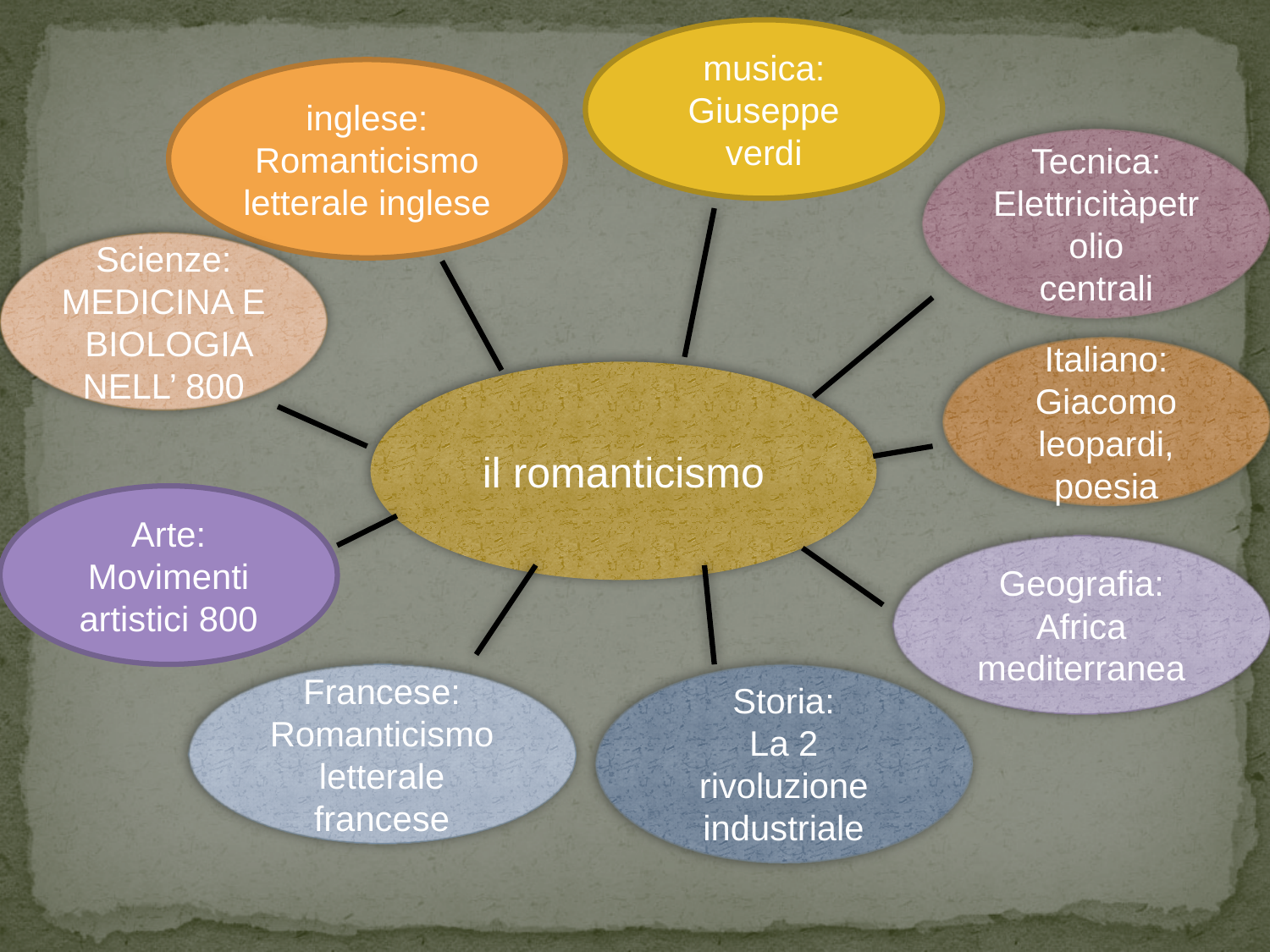

musica:
Giuseppe verdi
inglese:
Romanticismo letterale inglese
Tecnica:
Elettricitàpetrolio
centrali
Scienze:
MEDICINA E  BIOLOGIA NELL’ 800
Italiano:
Giacomo leopardi, poesia
il romanticismo
Arte:
Movimenti artistici 800
Geografia:
Africa mediterranea
Francese:
Romanticismo letterale francese
Storia:
La 2 rivoluzione industriale